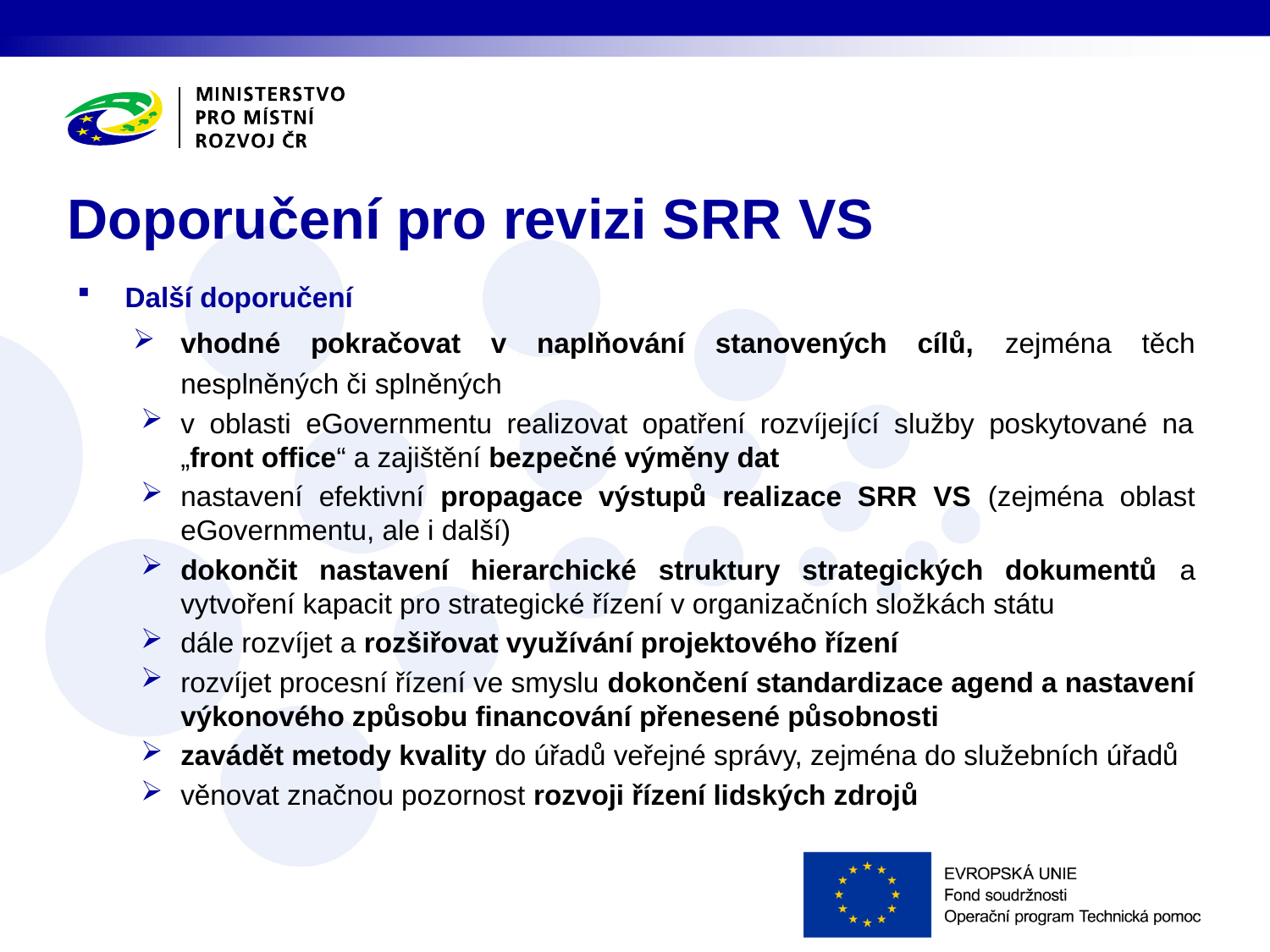

# Doporučení pro revizi SRR VS
Další doporučení
vhodné pokračovat v naplňování stanovených cílů, zejména těch nesplněných či splněných
v oblasti eGovernmentu realizovat opatření rozvíjející služby poskytované na „front office“ a zajištění bezpečné výměny dat
nastavení efektivní propagace výstupů realizace SRR VS (zejména oblast eGovernmentu, ale i další)
dokončit nastavení hierarchické struktury strategických dokumentů a vytvoření kapacit pro strategické řízení v organizačních složkách státu
dále rozvíjet a rozšiřovat využívání projektového řízení
rozvíjet procesní řízení ve smyslu dokončení standardizace agend a nastavení výkonového způsobu financování přenesené působnosti
zavádět metody kvality do úřadů veřejné správy, zejména do služebních úřadů
věnovat značnou pozornost rozvoji řízení lidských zdrojů